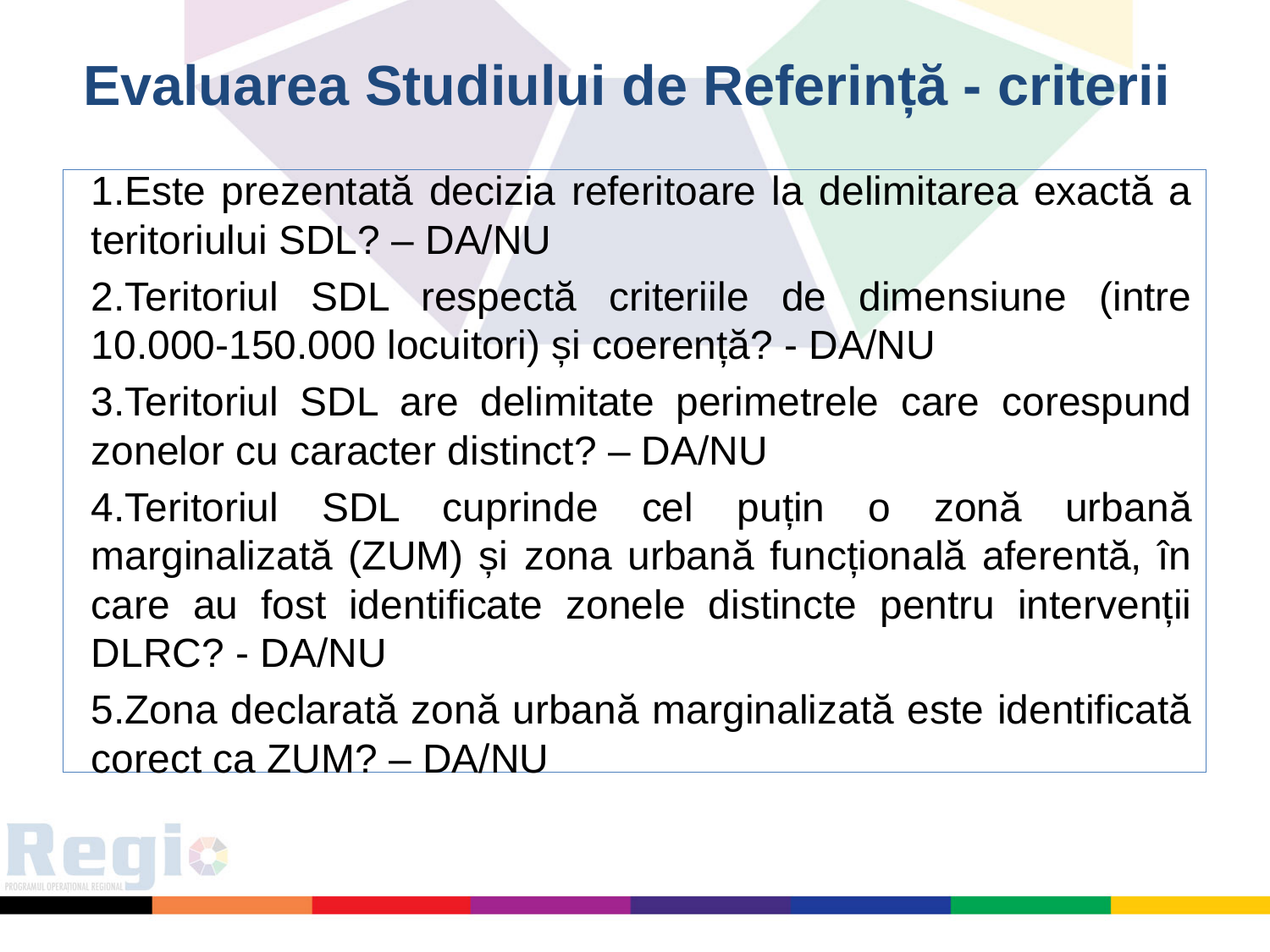

# Evaluarea Studiului de Referință - criterii
1.Este prezentată decizia referitoare la delimitarea exactă a teritoriului SDL? – DA/NU
2.Teritoriul SDL respectă criteriile de dimensiune (intre 10.000-150.000 locuitori) și coerență? - DA/NU
3.Teritoriul SDL are delimitate perimetrele care corespund zonelor cu caracter distinct? – DA/NU
4.Teritoriul SDL cuprinde cel puțin o zonă urbană marginalizată (ZUM) și zona urbană funcțională aferentă, în care au fost identificate zonele distincte pentru intervenții DLRC? - DA/NU
5.Zona declarată zonă urbană marginalizată este identificată corect ca ZUM? – DA/NU